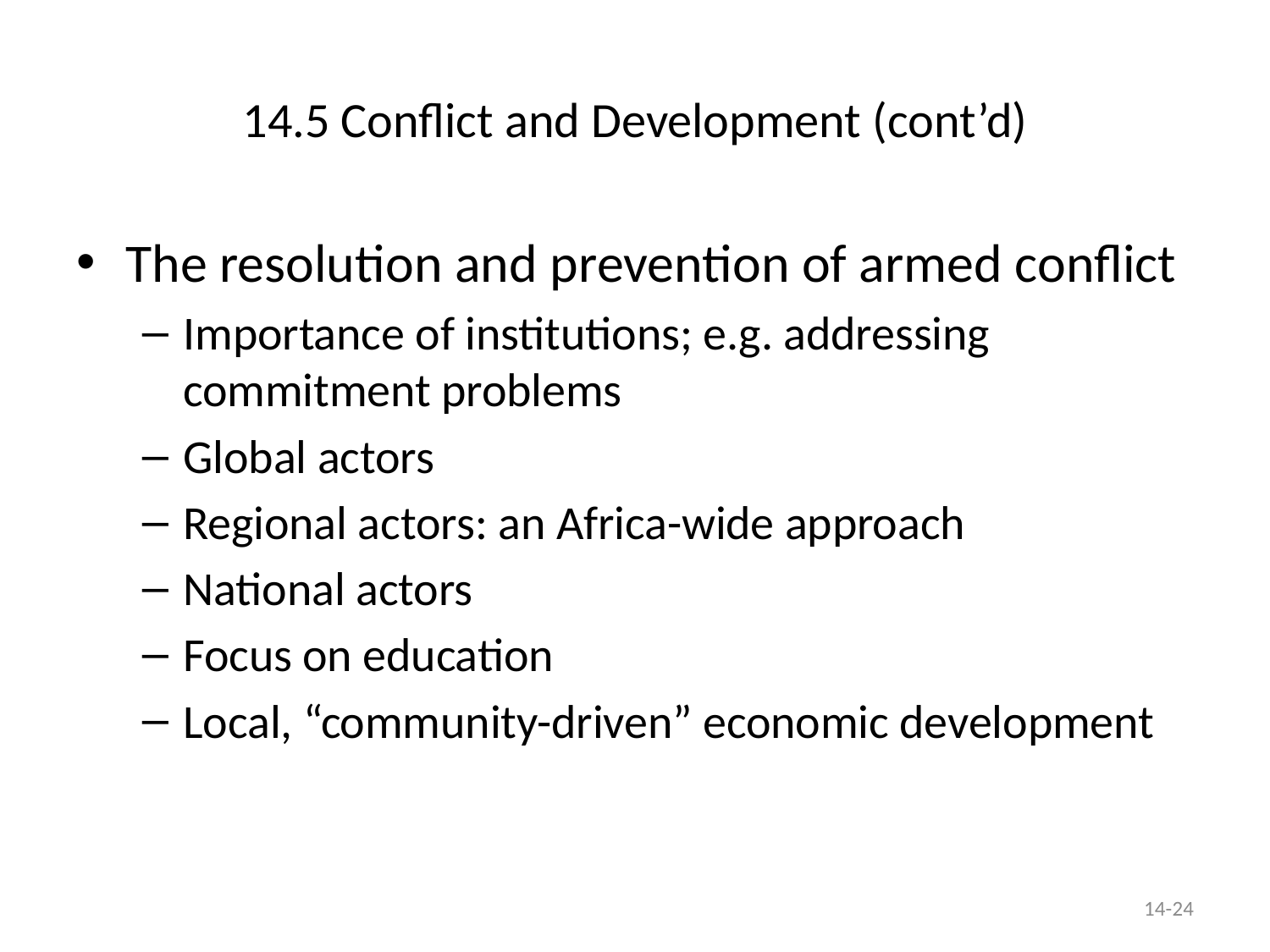

# 14.5 Conflict and Development (cont’d)
The resolution and prevention of armed conflict
Importance of institutions; e.g. addressing commitment problems
Global actors
Regional actors: an Africa-wide approach
National actors
Focus on education
Local, “community-driven” economic development
14-24